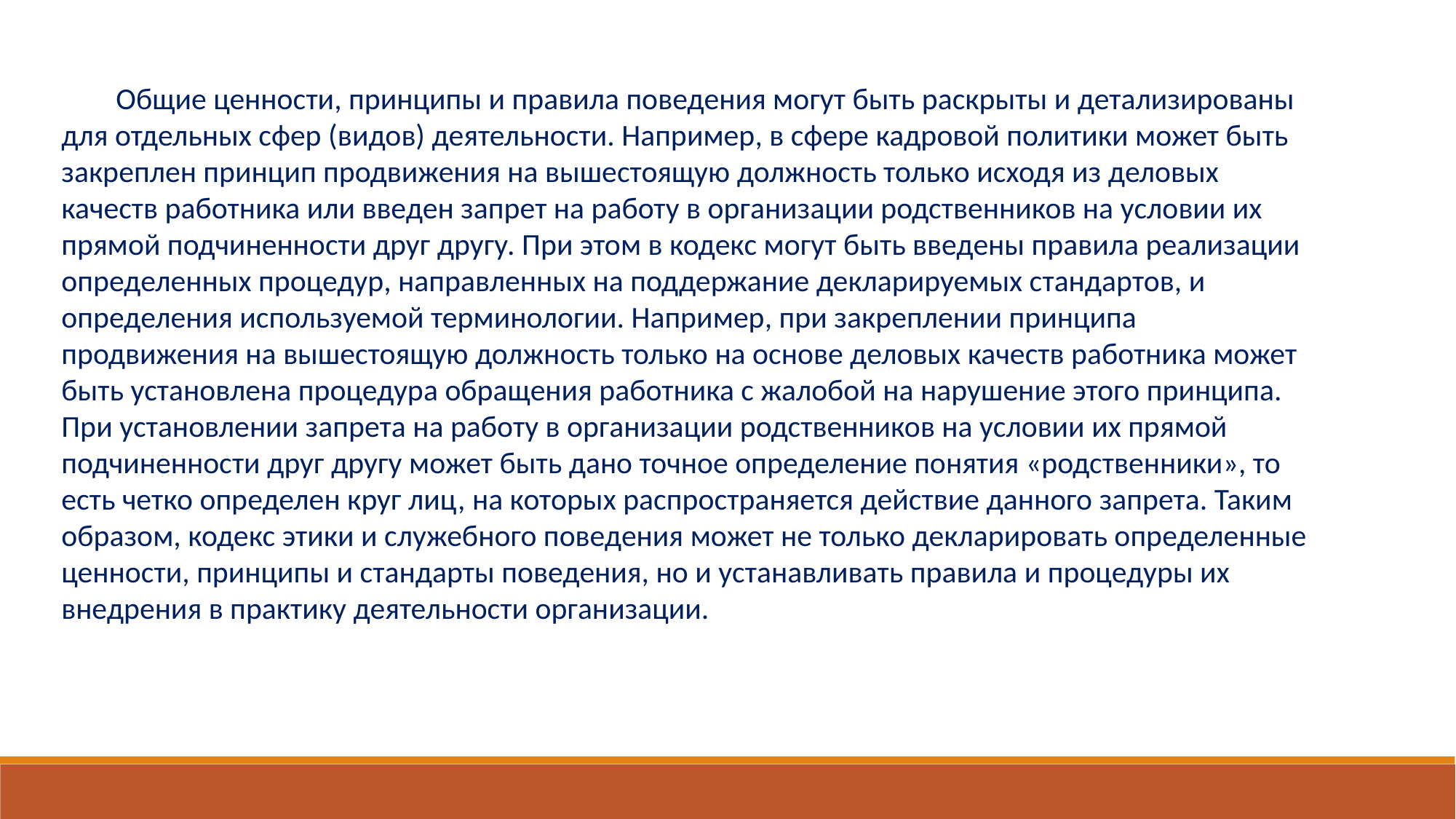

Общие ценности, принципы и правила поведения могут быть раскрыты и детализированы для отдельных сфер (видов) деятельности. Например, в сфере кадровой политики может быть закреплен принцип продвижения на вышестоящую должность только исходя из деловых качеств работника или введен запрет на работу в организации родственников на условии их прямой подчиненности друг другу. При этом в кодекс могут быть введены правила реализации определенных процедур, направленных на поддержание декларируемых стандартов, и определения используемой терминологии. Например, при закреплении принципа продвижения на вышестоящую должность только на основе деловых качеств работника может быть установлена процедура обращения работника с жалобой на нарушение этого принципа. При установлении запрета на работу в организации родственников на условии их прямой подчиненности друг другу может быть дано точное определение понятия «родственники», то есть четко определен круг лиц, на которых распространяется действие данного запрета. Таким образом, кодекс этики и служебного поведения может не только декларировать определенные ценности, принципы и стандарты поведения, но и устанавливать правила и процедуры их внедрения в практику деятельности организации.